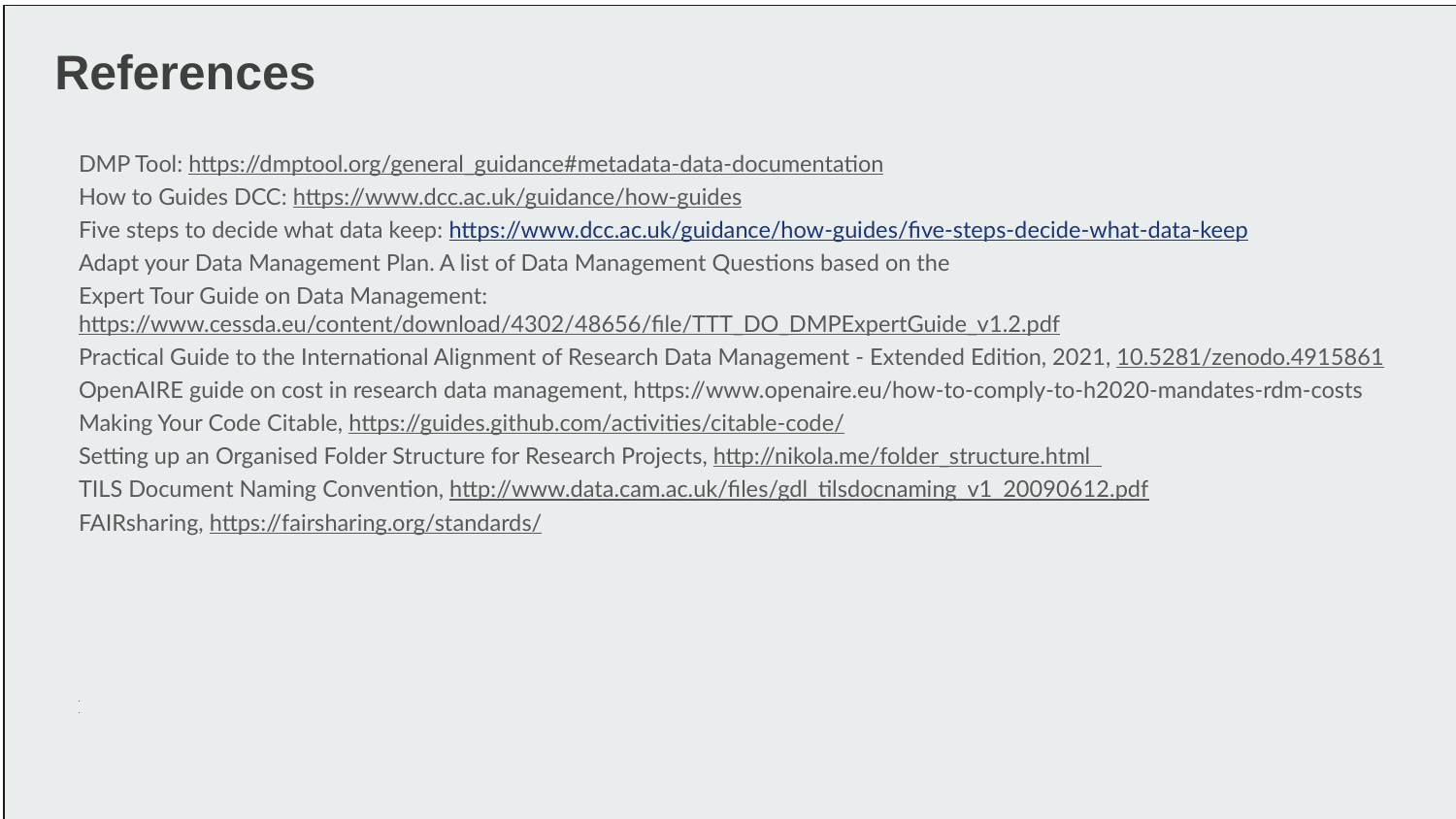

# References

DMP Tool: https://dmptool.org/general_guidance#metadata-data-documentation
How to Guides DCC: https://www.dcc.ac.uk/guidance/how-guides
Five steps to decide what data keep: https://www.dcc.ac.uk/guidance/how-guides/five-steps-decide-what-data-keep
Adapt your Data Management Plan. A list of Data Management Questions based on the
Expert Tour Guide on Data Management: https://www.cessda.eu/content/download/4302/48656/file/TTT_DO_DMPExpertGuide_v1.2.pdf
Practical Guide to the International Alignment of Research Data Management - Extended Edition, 2021, 10.5281/zenodo.4915861
OpenAIRE guide on cost in research data management, https://www.openaire.eu/how-to-comply-to-h2020-mandates-rdm-costs
Making Your Code Citable, https://guides.github.com/activities/citable-code/
Setting up an Organised Folder Structure for Research Projects, http://nikola.me/folder_structure.html
TILS Document Naming Convention, http://www.data.cam.ac.uk/files/gdl_tilsdocnaming_v1_20090612.pdf
FAIRsharing, https://fairsharing.org/standards/